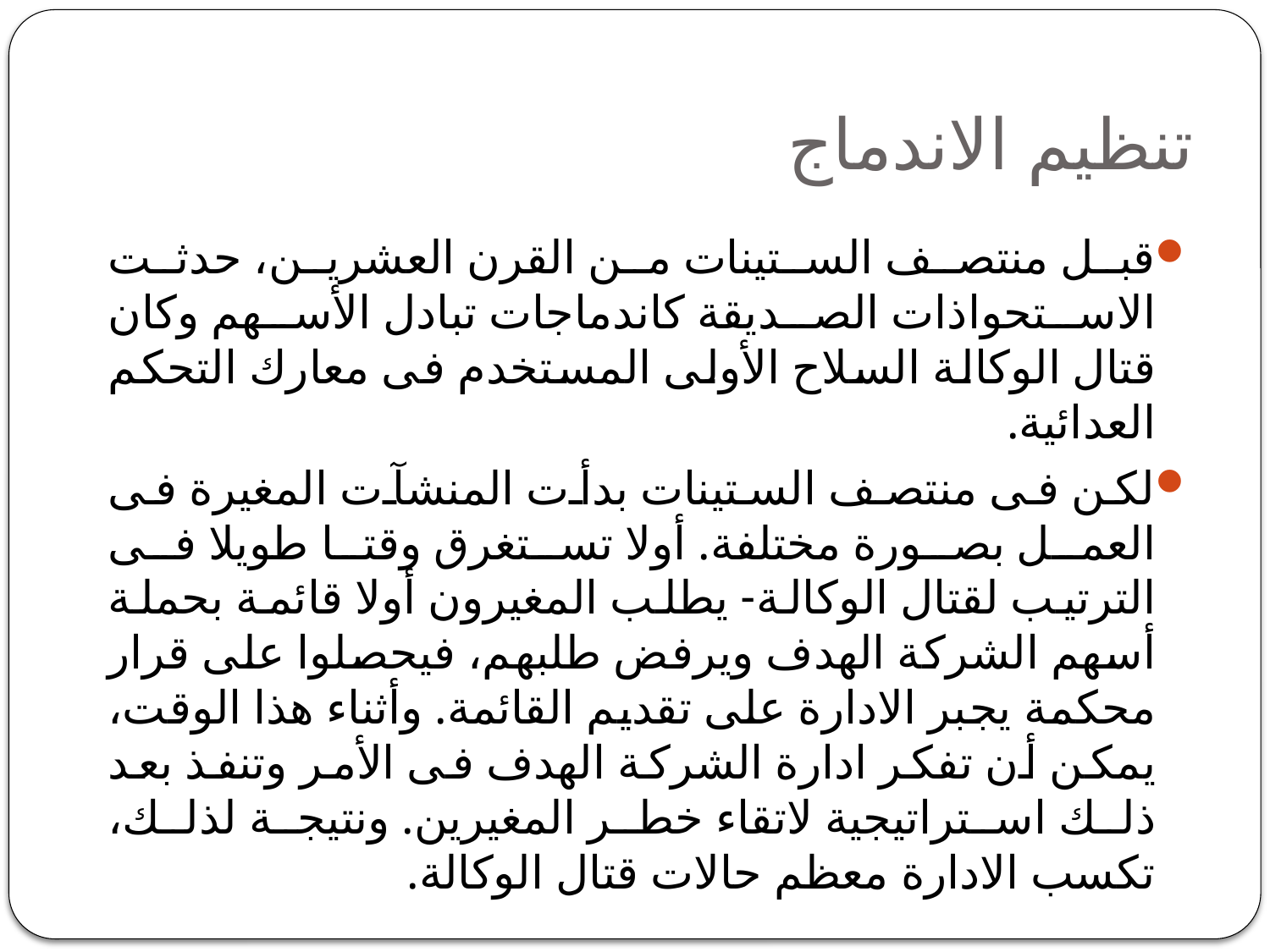

# تنظيم الاندماج
قبل منتصف الستينات من القرن العشرين، حدثت الاستحواذات الصديقة كاندماجات تبادل الأسهم وكان قتال الوكالة السلاح الأولى المستخدم فى معارك التحكم العدائية.
لكن فى منتصف الستينات بدأت المنشآت المغيرة فى العمل بصورة مختلفة. أولا تستغرق وقتا طويلا فى الترتيب لقتال الوكالة- يطلب المغيرون أولا قائمة بحملة أسهم الشركة الهدف ويرفض طلبهم، فيحصلوا على قرار محكمة يجبر الادارة على تقديم القائمة. وأثناء هذا الوقت، يمكن أن تفكر ادارة الشركة الهدف فى الأمر وتنفذ بعد ذلك استراتيجية لاتقاء خطر المغيرين. ونتيجة لذلك، تكسب الادارة معظم حالات قتال الوكالة.